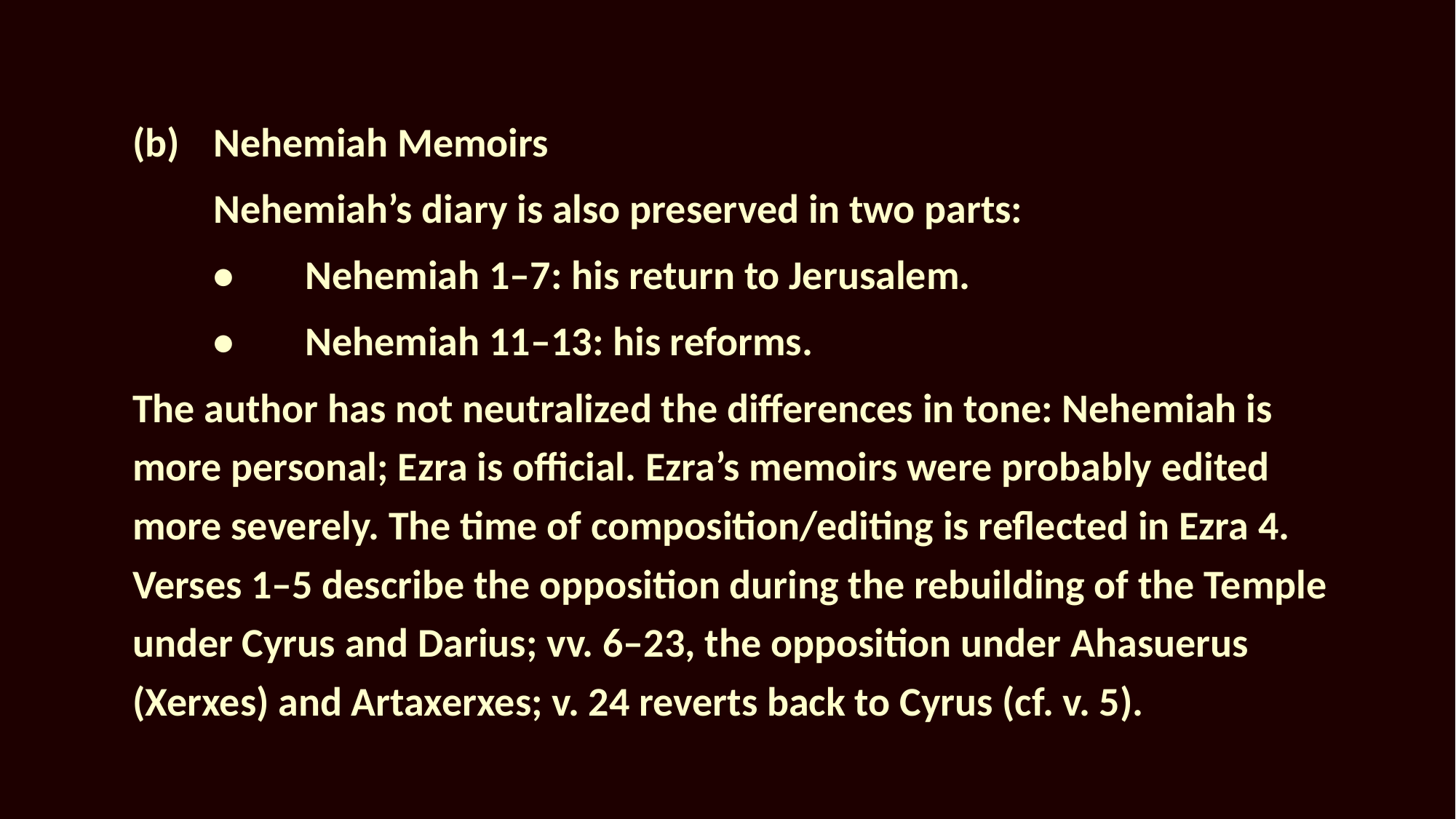

(b)		Nehemiah Memoirs
	Nehemiah’s diary is also preserved in two parts:
		•	Nehemiah 1–7: his return to Jerusalem.
		•	Nehemiah 11–13: his reforms.
The author has not neutralized the differences in tone: Nehemiah is more personal; Ezra is official. Ezra’s memoirs were probably edited more severely. The time of composition/editing is reflected in Ezra 4. Verses 1–5 describe the opposition during the rebuilding of the Temple under Cyrus and Darius; vv. 6–23, the opposition under Ahasuerus (Xerxes) and Artaxerxes; v. 24 reverts back to Cyrus (cf. v. 5).